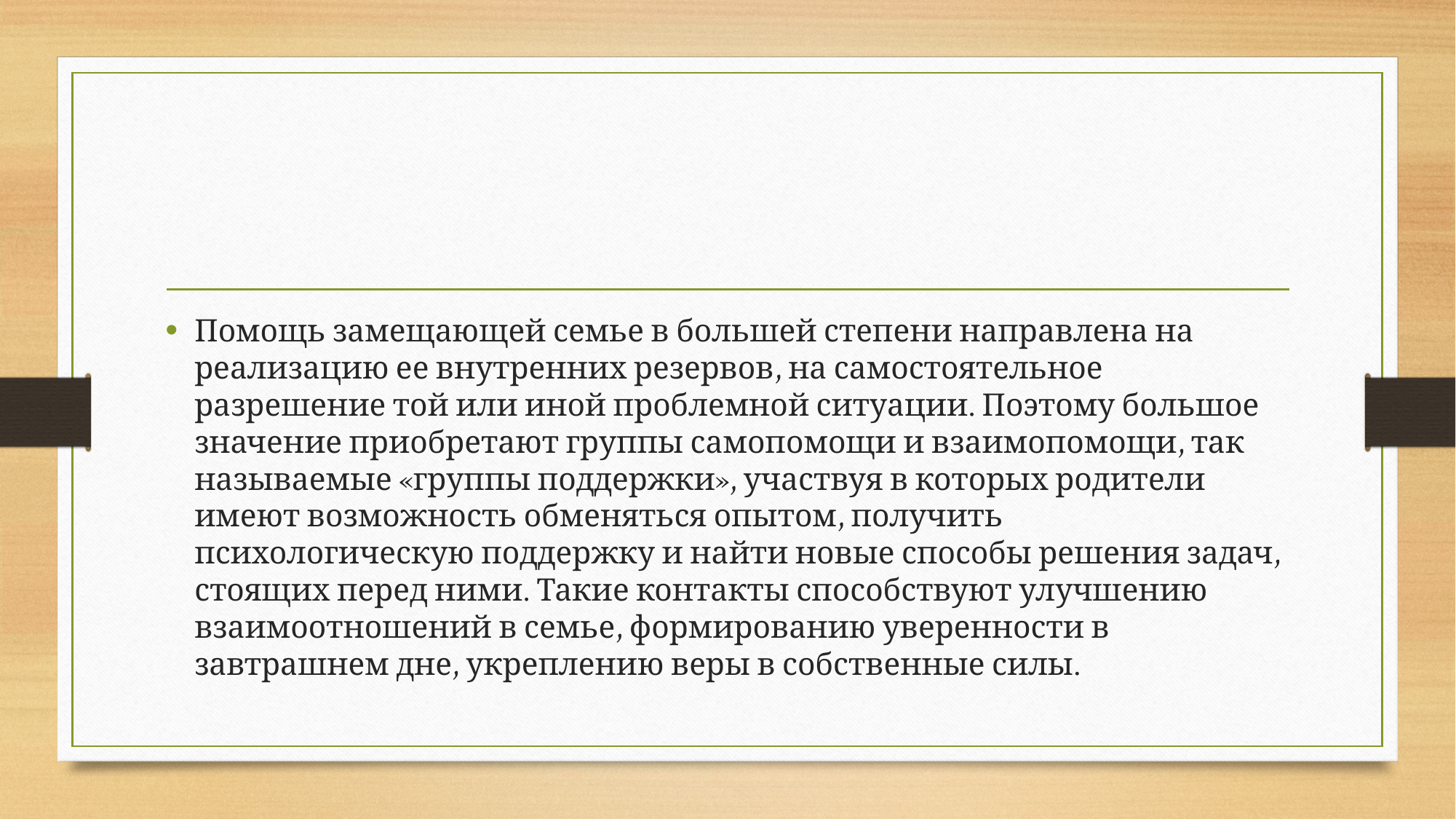

#
Помощь замещающей семье в большей степени направлена на реализацию ее внутренних резервов, на самостоятельное разрешение той или иной проблемной ситуации. Поэтому большое значение приобретают группы самопомощи и взаимопомощи, так называемые «группы поддержки», участвуя в которых родители имеют возможность обменяться опытом, получить психологическую поддержку и найти новые способы решения задач, стоящих перед ними. Такие контакты способствуют улучшению взаимоотношений в семье, формированию уверенности в завтрашнем дне, укреплению веры в собственные силы.